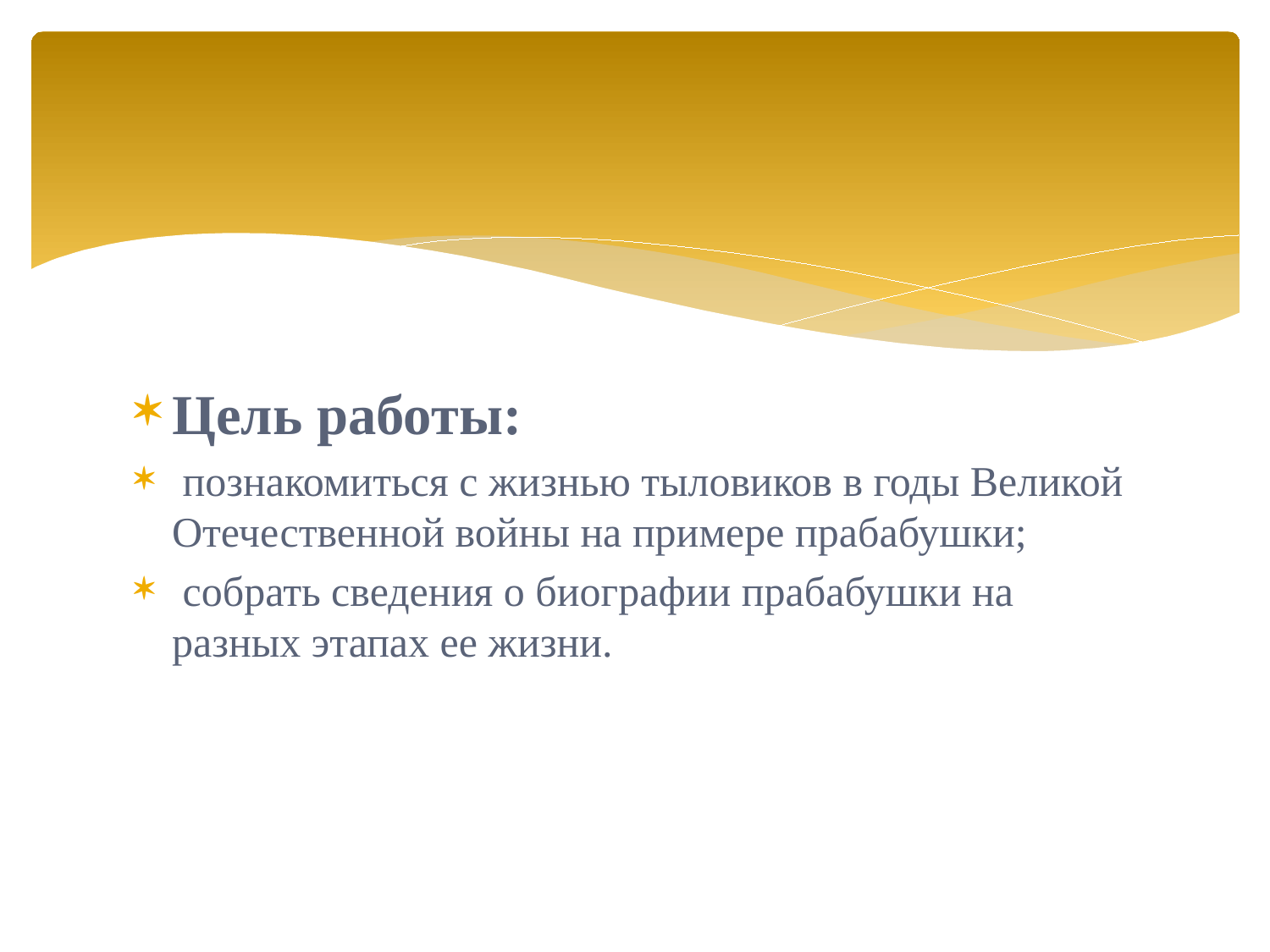

#
Цель работы:
 познакомиться с жизнью тыловиков в годы Великой Отечественной войны на примере прабабушки;
 собрать сведения о биографии прабабушки на разных этапах ее жизни.